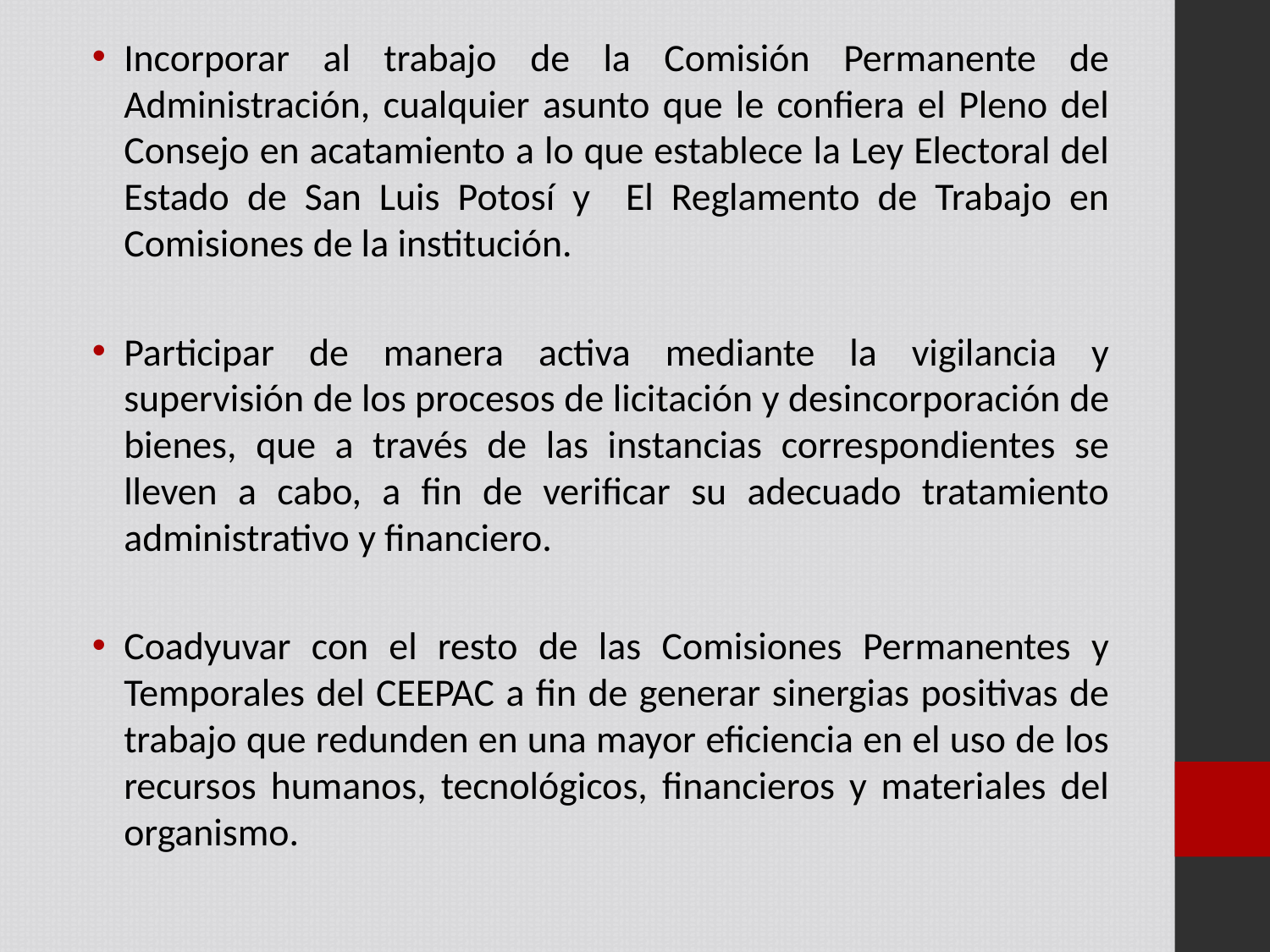

Incorporar al trabajo de la Comisión Permanente de Administración, cualquier asunto que le confiera el Pleno del Consejo en acatamiento a lo que establece la Ley Electoral del Estado de San Luis Potosí y  El Reglamento de Trabajo en Comisiones de la institución.

Participar de manera activa mediante la vigilancia y supervisión de los procesos de licitación y desincorporación de bienes, que a través de las instancias correspondientes se lleven a cabo, a fin de verificar su adecuado tratamiento administrativo y financiero.

Coadyuvar con el resto de las Comisiones Permanentes y Temporales del CEEPAC a fin de generar sinergias positivas de trabajo que redunden en una mayor eficiencia en el uso de los recursos humanos, tecnológicos, financieros y materiales del organismo.